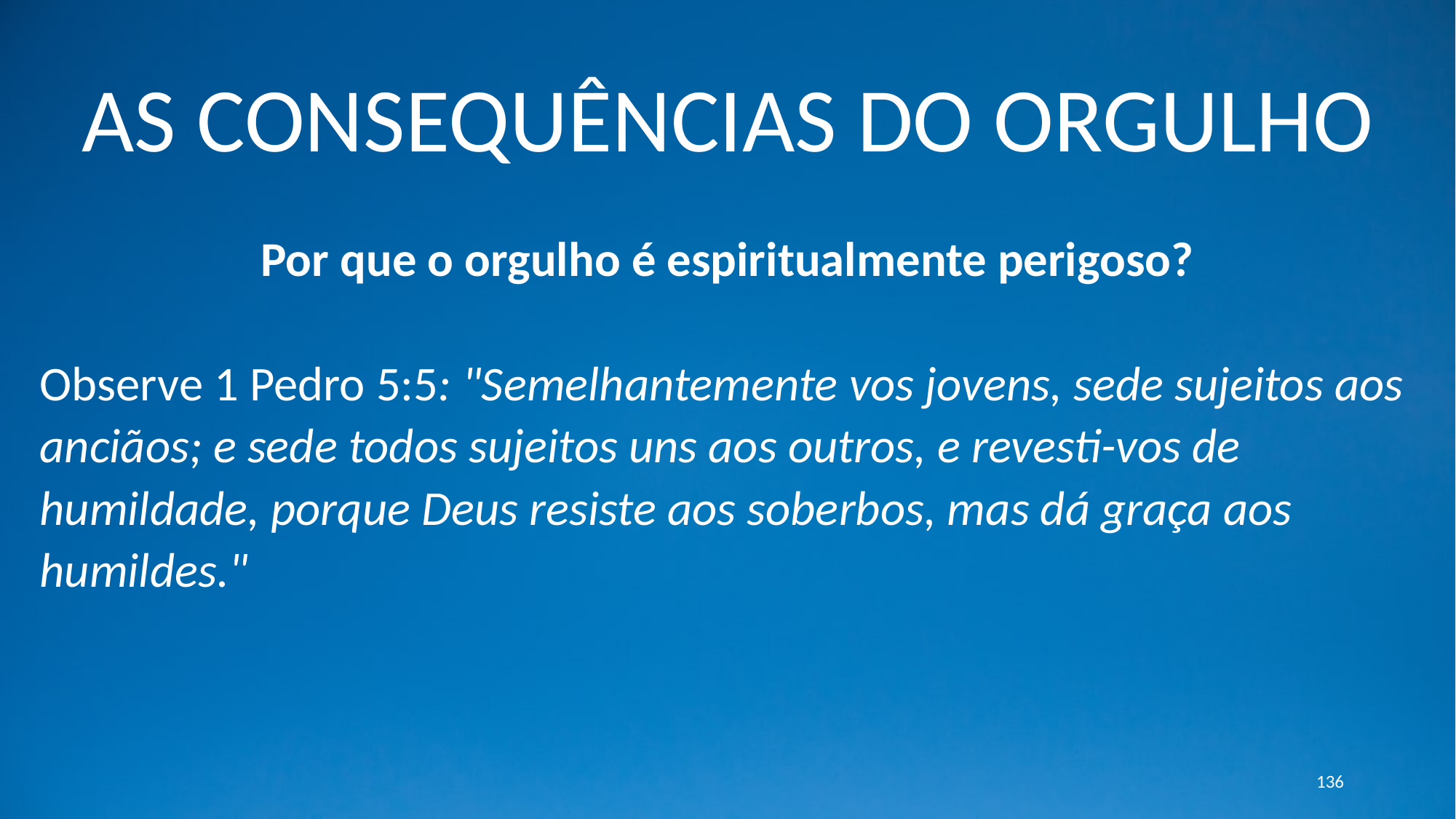

# AS CONSEQUÊNCIAS DO ORGULHO
Por que o orgulho é espiritualmente perigoso?

Observe 1 Pedro 5:5: "Semelhantemente vos jovens, sede sujeitos aos anciãos; e sede todos sujeitos uns aos outros, e revesti-vos de humildade, porque Deus resiste aos soberbos, mas dá graça aos humildes."

136